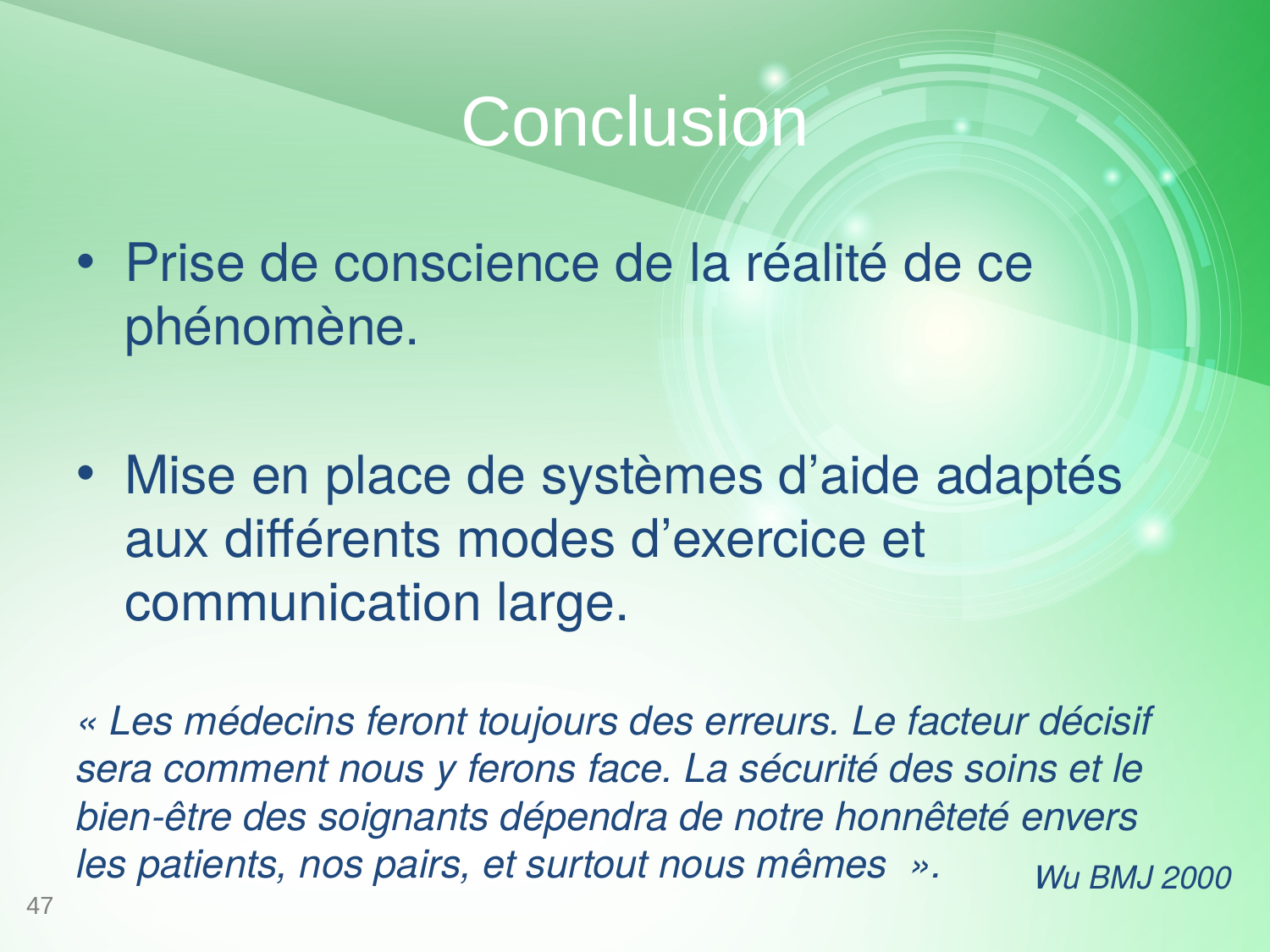

# Conclusion
Prise de conscience de la réalité de ce phénomène.

Mise en place de systèmes d’aide adaptés aux différents modes d’exercice et communication large.

« Les médecins feront toujours des erreurs. Le facteur décisif sera comment nous y ferons face. La sécurité des soins et le bien-être des soignants dépendra de notre honnêteté envers les patients, nos pairs, et surtout nous mêmes  ».

Wu BMJ 2000
47